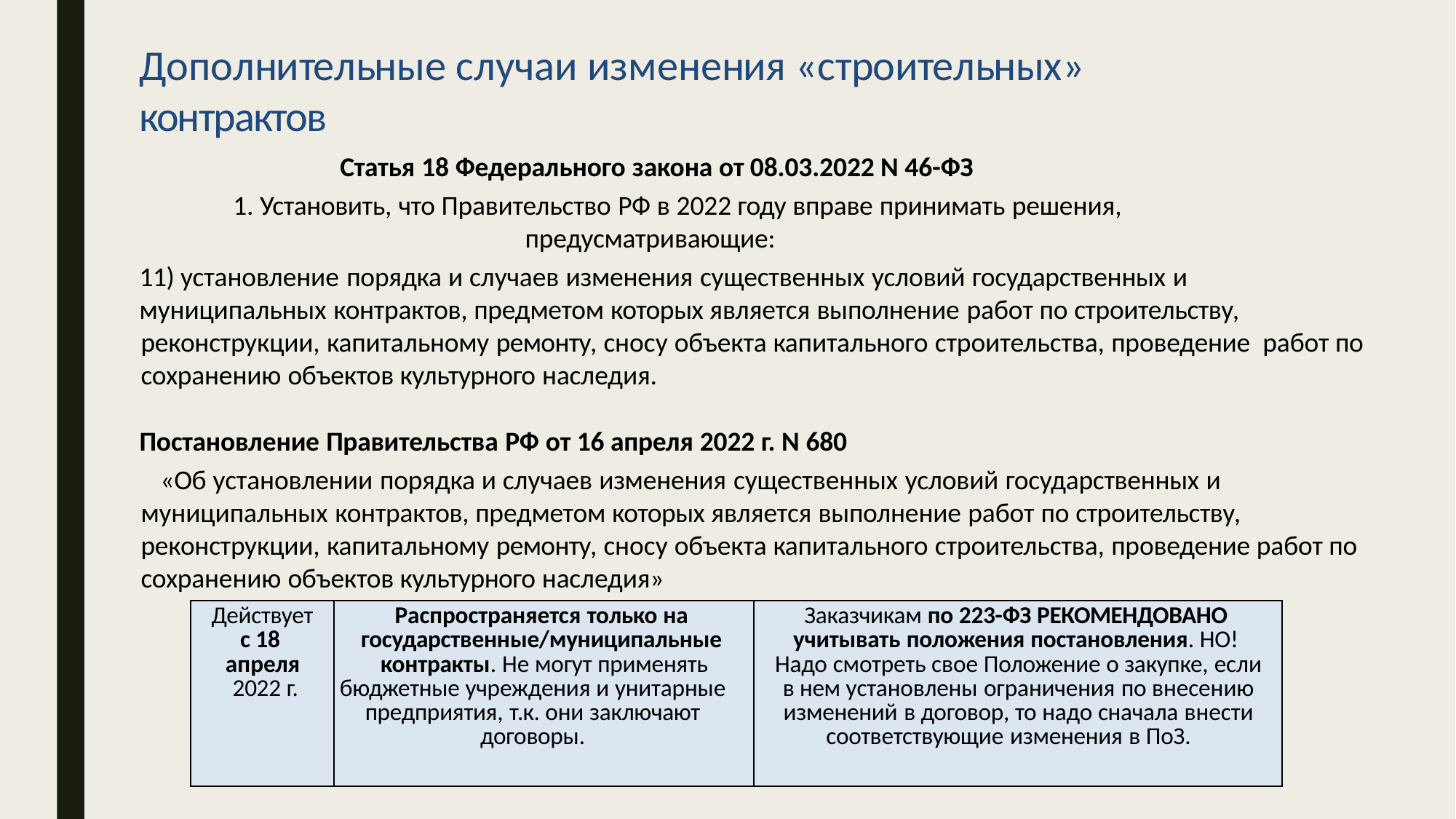

# Дополнительные случаи изменения «строительных»  контрактов
Статья 18 Федерального закона от 08.03.2022 N 46-ФЗ
1. Установить, что Правительство РФ в 2022 году вправе принимать решения,  предусматривающие:
11) установление порядка и случаев изменения существенных условий государственных и
муниципальных контрактов, предметом которых является выполнение работ по строительству,  реконструкции, капитальному ремонту, сносу объекта капитального строительства, проведение  работ по сохранению объектов культурного наследия.

Постановление Правительства РФ от 16 апреля 2022 г. N 680
«Об установлении порядка и случаев изменения существенных условий государственных и  муниципальных контрактов, предметом которых является выполнение работ по строительству,  реконструкции, капитальному ремонту, сносу объекта капитального строительства, проведение работ по сохранению объектов культурного наследия»
| Действует с 18 апреля 2022 г. | Распространяется только на государственные/муниципальные контракты. Не могут применять бюджетные учреждения и унитарные предприятия, т.к. они заключают договоры. | Заказчикам по 223-ФЗ РЕКОМЕНДОВАНО учитывать положения постановления. НО! Надо смотреть свое Положение о закупке, если в нем установлены ограничения по внесению изменений в договор, то надо сначала внести соответствующие изменения в ПоЗ. |
| --- | --- | --- |